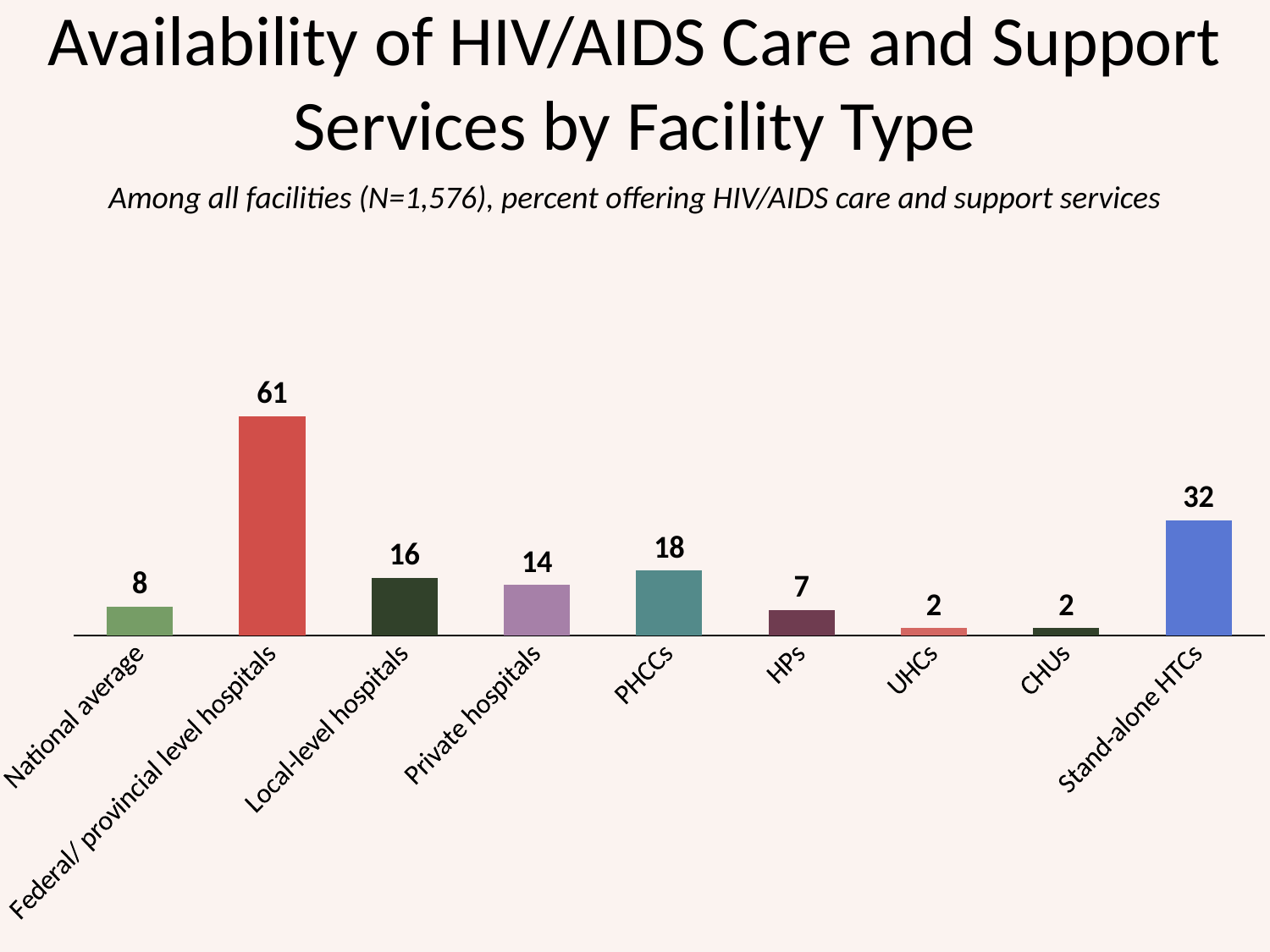

Availability of HIV/AIDS Care and Support Services by Facility Type
Among all facilities (N=1,576), percent offering HIV/AIDS care and support services

### Chart

| Category | HIV CSS |
|---|---|
| National average | 8.0 |
| Federal/ provincial level hospitals | 61.0 |
| Local-level hospitals | 16.0 |
| Private hospitals | 14.0 |
| PHCCs | 18.0 |
| HPs | 7.0 |
| UHCs | 2.0 |
| CHUs | 2.0 |
| Stand-alone HTCs | 32.0 |